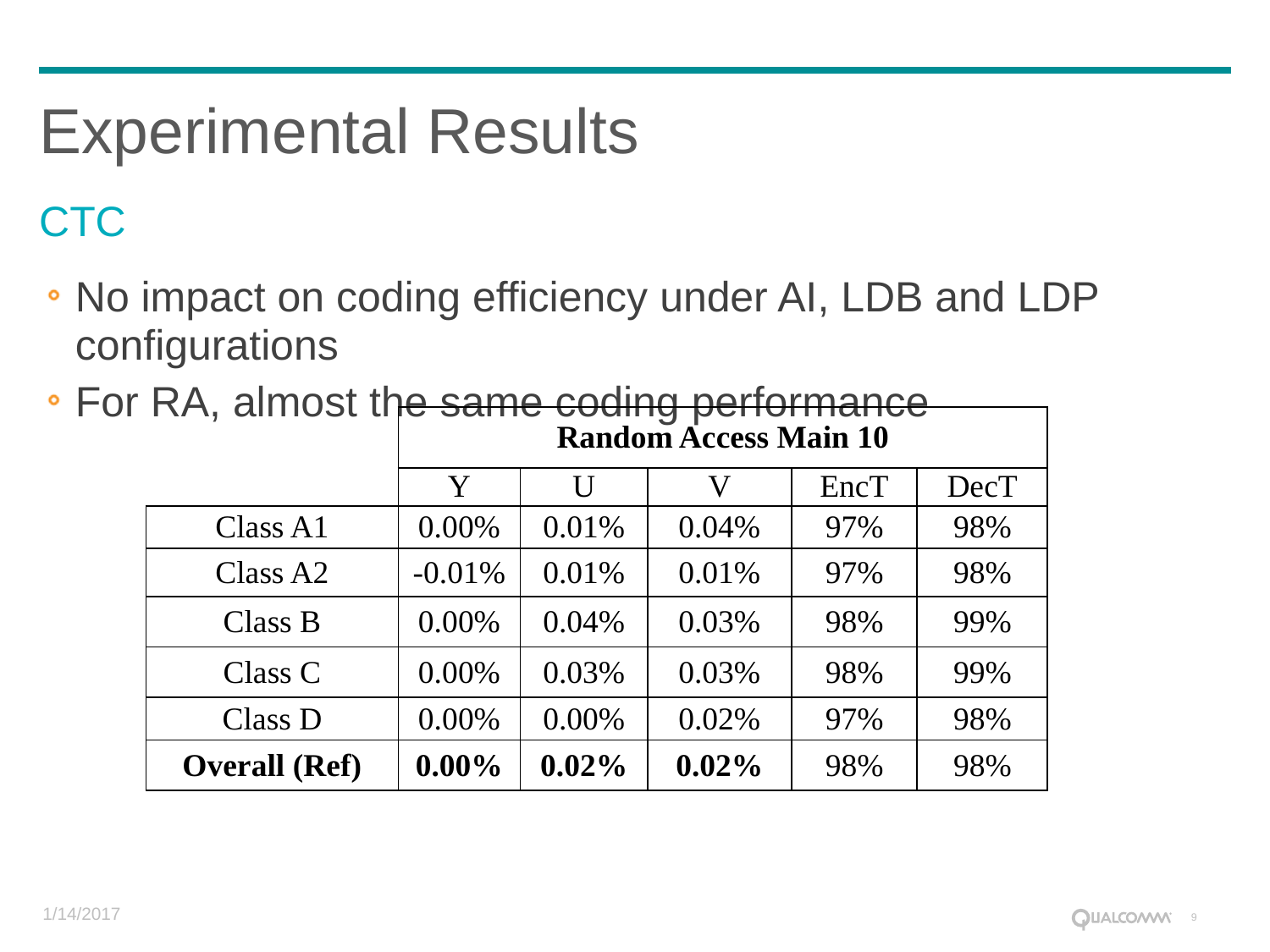

# Experimental Results
CTC
No impact on coding efficiency under AI, LDB and LDP configurations
For RA, almost the same coding performance
|  | Random Access Main 10 |  |  |  |  |
| --- | --- | --- | --- | --- | --- |
|  | Y | U | V | EncT | DecT |
| Class A1 | 0.00% | 0.01% | 0.04% | 97% | 98% |
| Class A2 | -0.01% | 0.01% | 0.01% | 97% | 98% |
| Class B | 0.00% | 0.04% | 0.03% | 98% | 99% |
| Class C | 0.00% | 0.03% | 0.03% | 98% | 99% |
| Class D | 0.00% | 0.00% | 0.02% | 97% | 98% |
| Overall (Ref) | 0.00% | 0.02% | 0.02% | 98% | 98% |